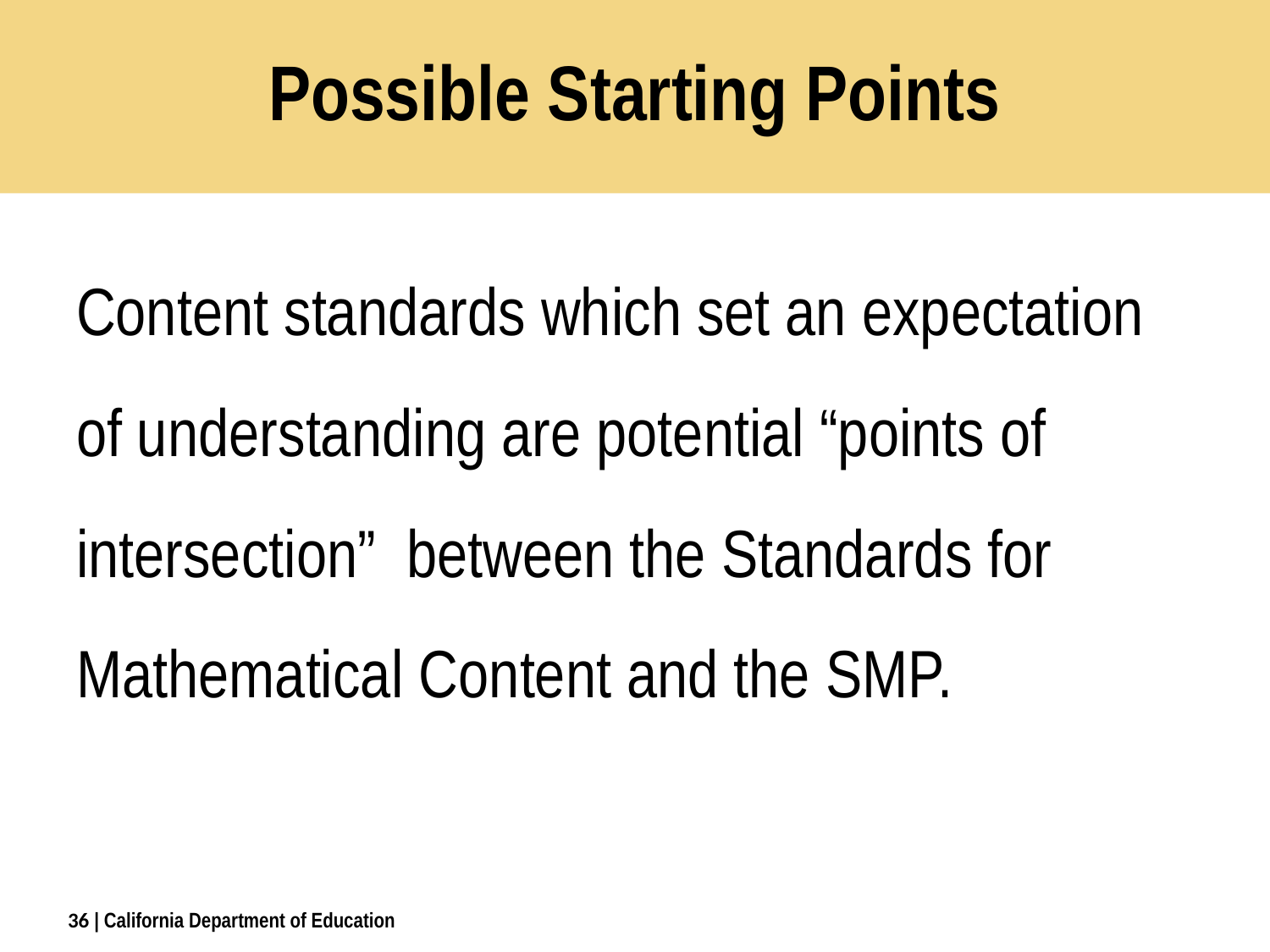

# Possible Starting Points
Content standards which set an expectation of understanding are potential “points of  intersection”  between the Standards for Mathematical Content and the SMP.

36
| California Department of Education